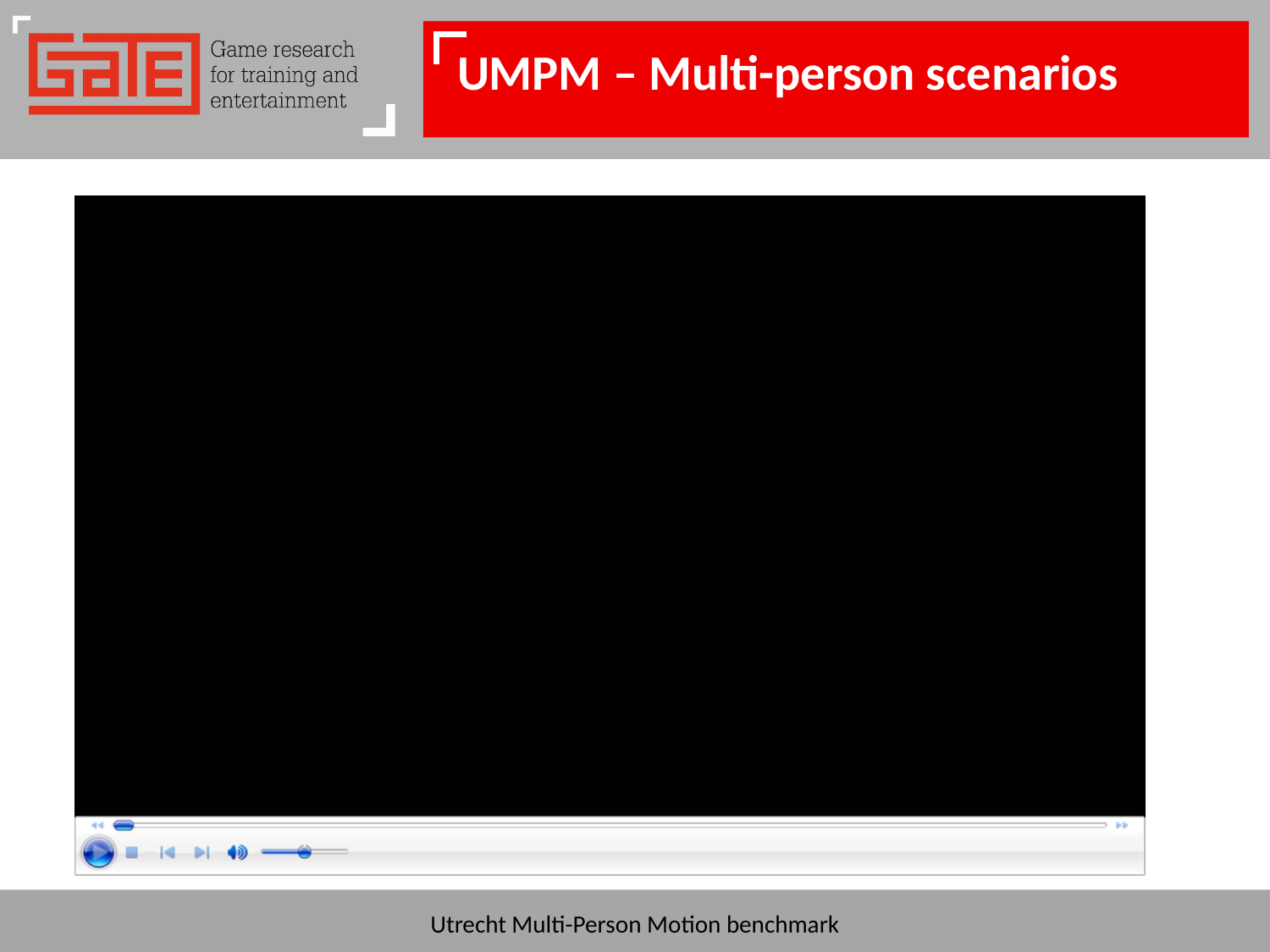

# UMPM – Multi-person scenarios
Utrecht Multi-Person Motion benchmark